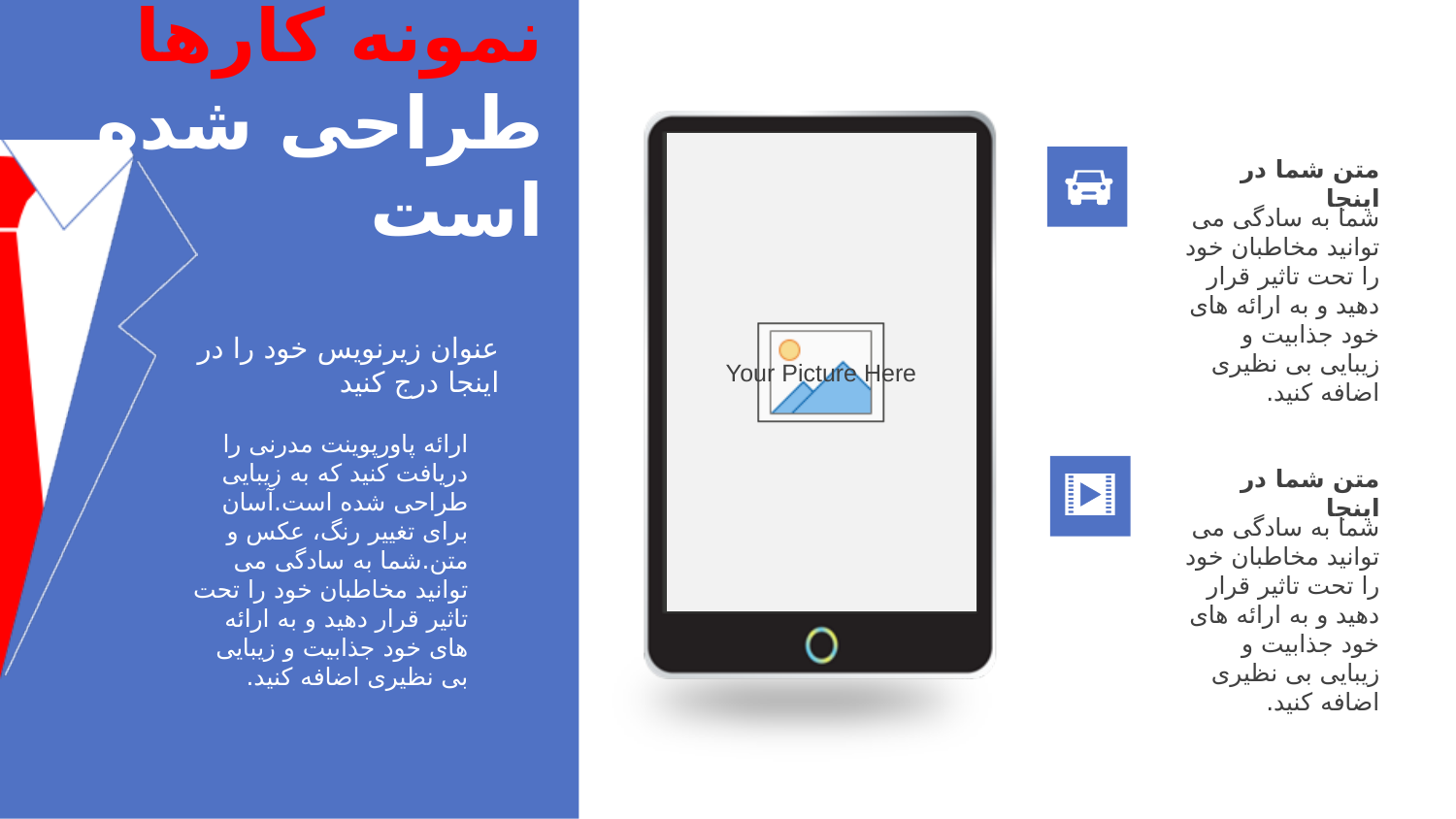

نمونه کارها طراحی شده است

متن شما در اینجا
شما به سادگی می توانید مخاطبان خود را تحت تاثیر قرار دهید و به ارائه های خود جذابیت و زیبایی بی نظیری اضافه کنید.

عنوان زیرنویس خود را در اینجا درج کنید
ارائه پاورپوینت مدرنی را دریافت کنید که به زیبایی طراحی شده است.آسان برای تغییر رنگ، عکس و متن.شما به سادگی می توانید مخاطبان خود را تحت تاثیر قرار دهید و به ارائه های خود جذابیت و زیبایی بی نظیری اضافه کنید.

متن شما در اینجا
شما به سادگی می توانید مخاطبان خود را تحت تاثیر قرار دهید و به ارائه های خود جذابیت و زیبایی بی نظیری اضافه کنید.